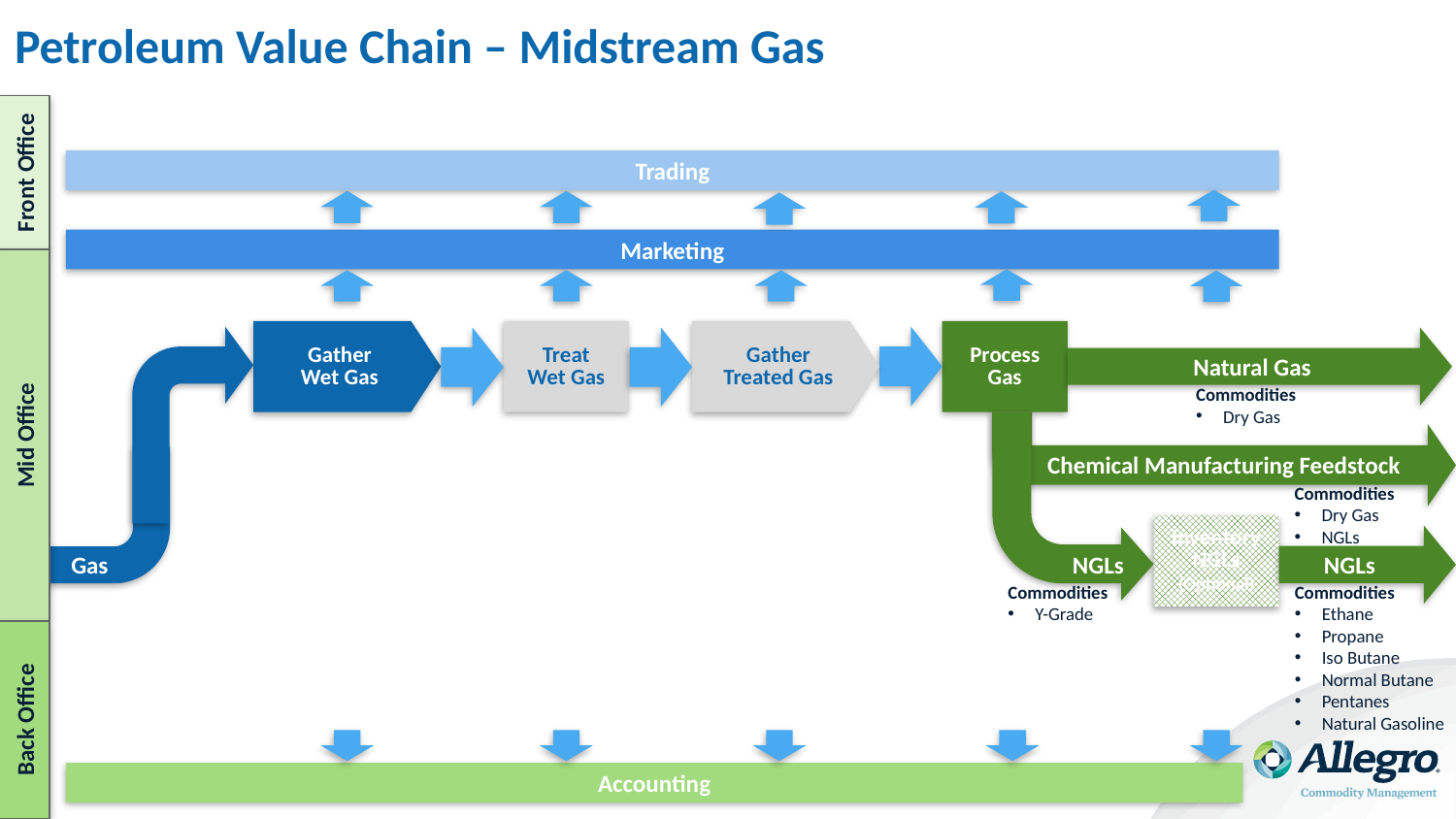

# Petroleum Value Chain – Midstream Gas
Front Office
Trading

Marketing

Treat
Wet Gas
Gather
Wet Gas
Gather
Treated Gas
Process
Gas

Natural Gas
Commodities
Dry Gas
Mid Office

Chemical Manufacturing Feedstock

Commodities
Dry Gas
NGLs
Inventory
NGLs
(Optional)

Gas
NGLs
NGLs
Commodities
Ethane
Propane
Iso Butane
Normal Butane
Pentanes
Natural Gasoline
Commodities
Y-Grade
Back Office

Accounting